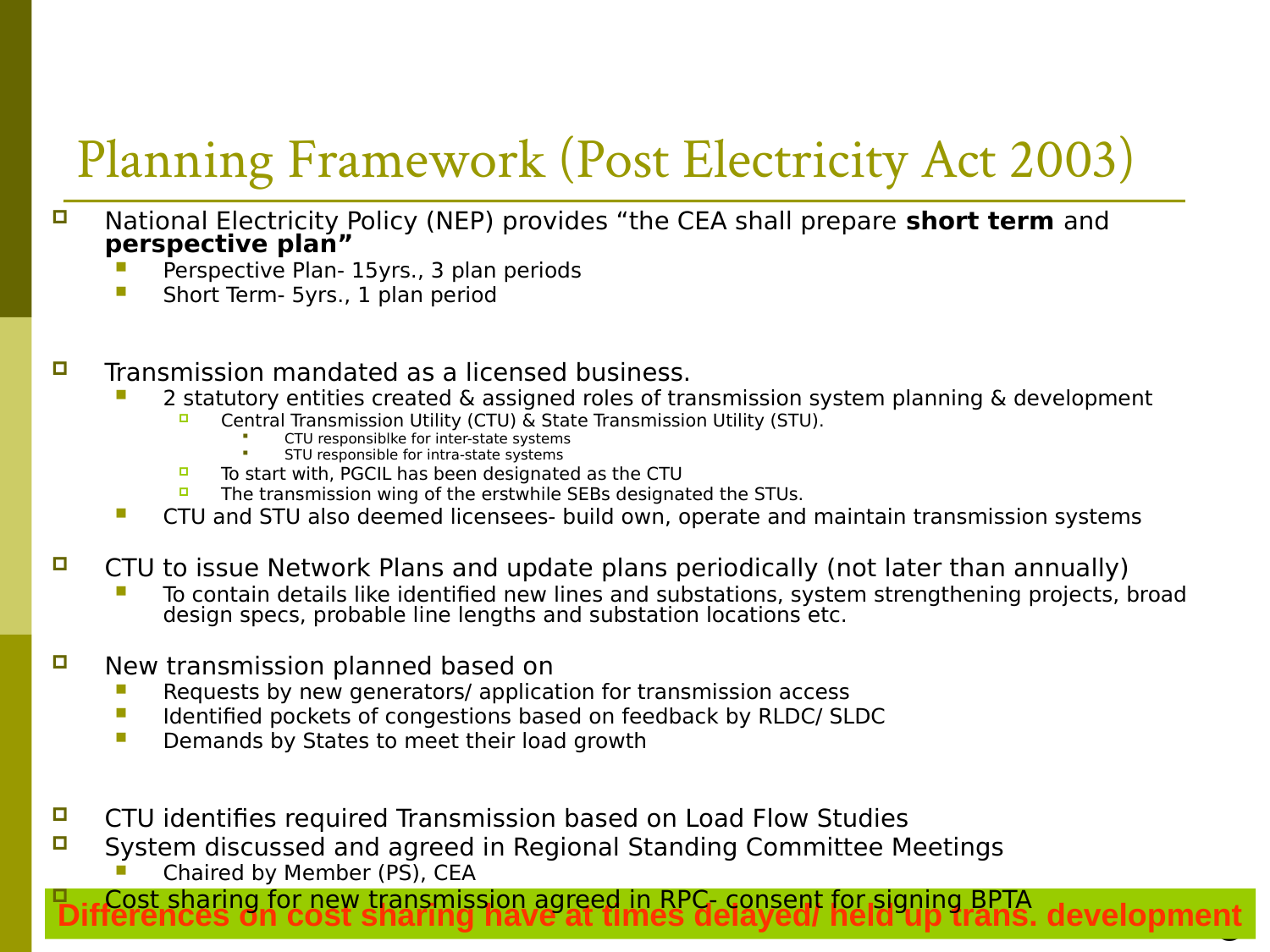

Planning Framework (Post Electricity Act 2003)
National Electricity Policy (NEP) provides “the CEA shall prepare short term and perspective plan”
Perspective Plan- 15yrs., 3 plan periods
Short Term- 5yrs., 1 plan period

Transmission mandated as a licensed business.
2 statutory entities created & assigned roles of transmission system planning & development
Central Transmission Utility (CTU) & State Transmission Utility (STU).
CTU responsiblke for inter-state systems
STU responsible for intra-state systems
To start with, PGCIL has been designated as the CTU
The transmission wing of the erstwhile SEBs designated the STUs.
CTU and STU also deemed licensees- build own, operate and maintain transmission systems

CTU to issue Network Plans and update plans periodically (not later than annually)
To contain details like identified new lines and substations, system strengthening projects, broad design specs, probable line lengths and substation locations etc.

New transmission planned based on
Requests by new generators/ application for transmission access
Identified pockets of congestions based on feedback by RLDC/ SLDC
Demands by States to meet their load growth

CTU identifies required Transmission based on Load Flow Studies
System discussed and agreed in Regional Standing Committee Meetings
Chaired by Member (PS), CEA
Cost sharing for new transmission agreed in RPC- consent for signing BPTA
6
Differences on cost sharing have at times delayed/ held up trans. development